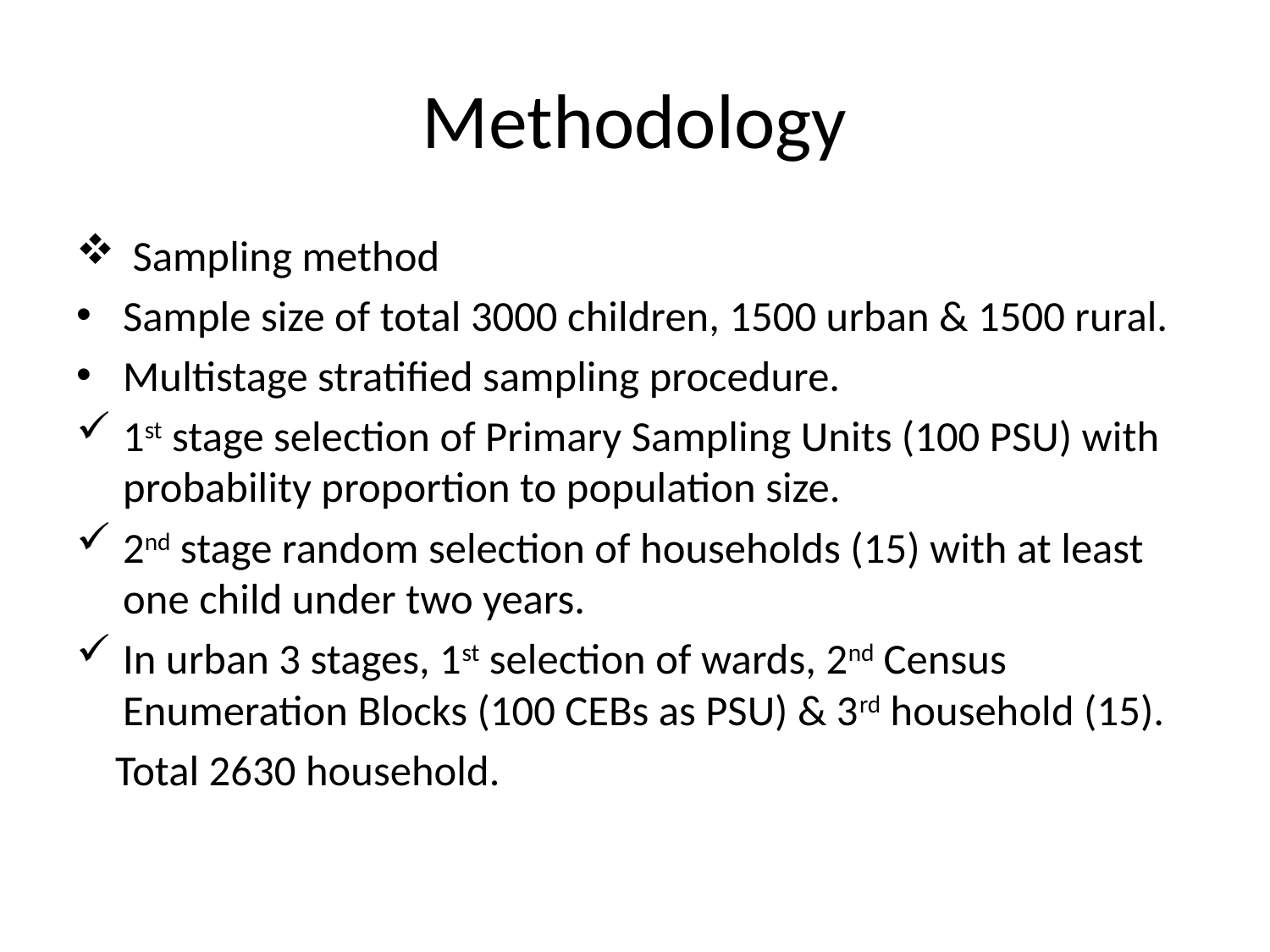

# Methodology
 Sampling method
Sample size of total 3000 children, 1500 urban & 1500 rural.
Multistage stratified sampling procedure.
1st stage selection of Primary Sampling Units (100 PSU) with probability proportion to population size.
2nd stage random selection of households (15) with at least one child under two years.
In urban 3 stages, 1st selection of wards, 2nd Census Enumeration Blocks (100 CEBs as PSU) & 3rd household (15).
    Total 2630 household.